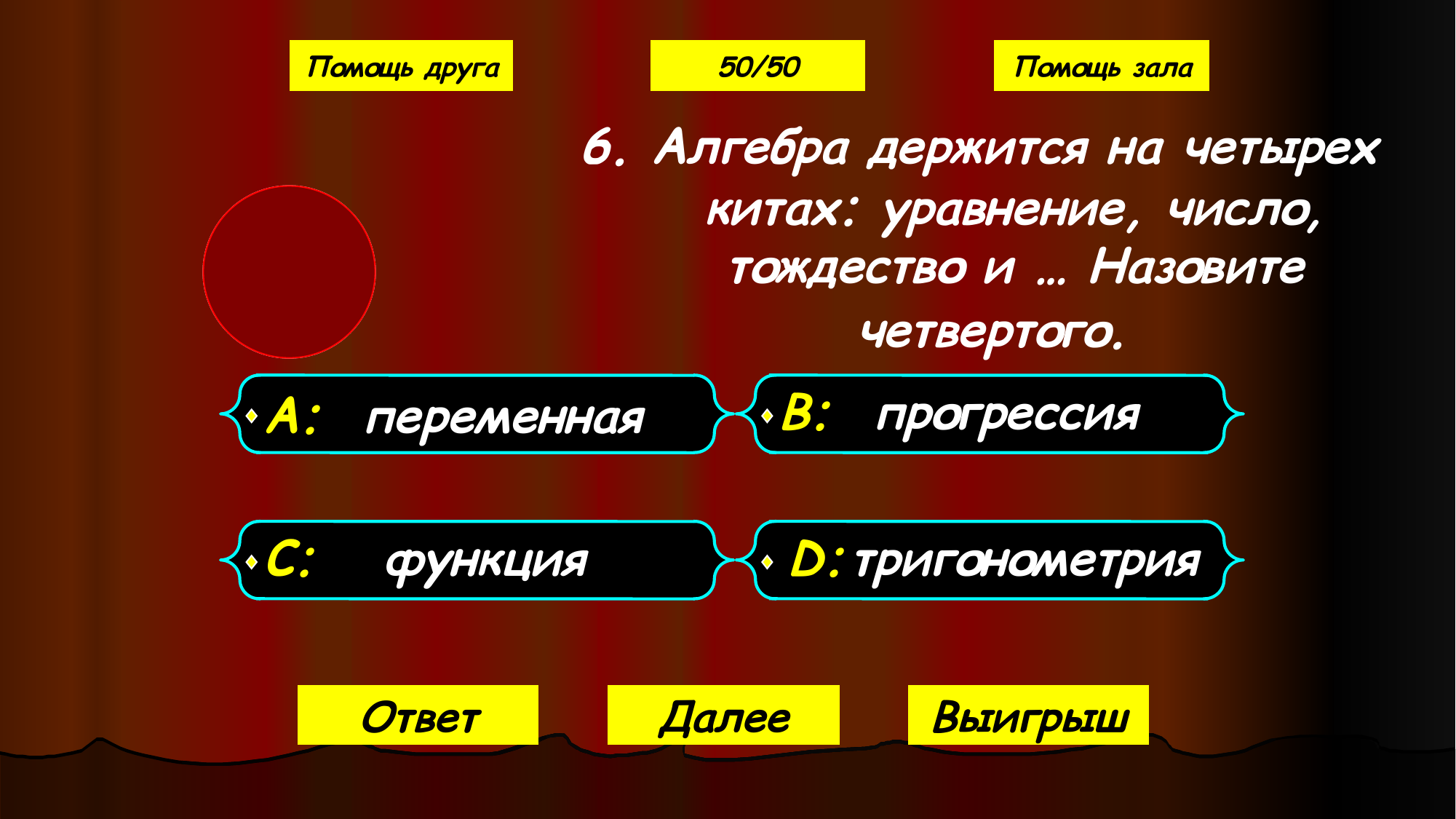

Помощь друга
50/50
Помощь зала
 6. Алгебра держится на четырех китах: уравнение, число, тождество и … Назовите четвертого.

А:  переменная

В:  прогрессия

С:      функция

D: тригонометрия

Ответ
Далее
Выигрыш